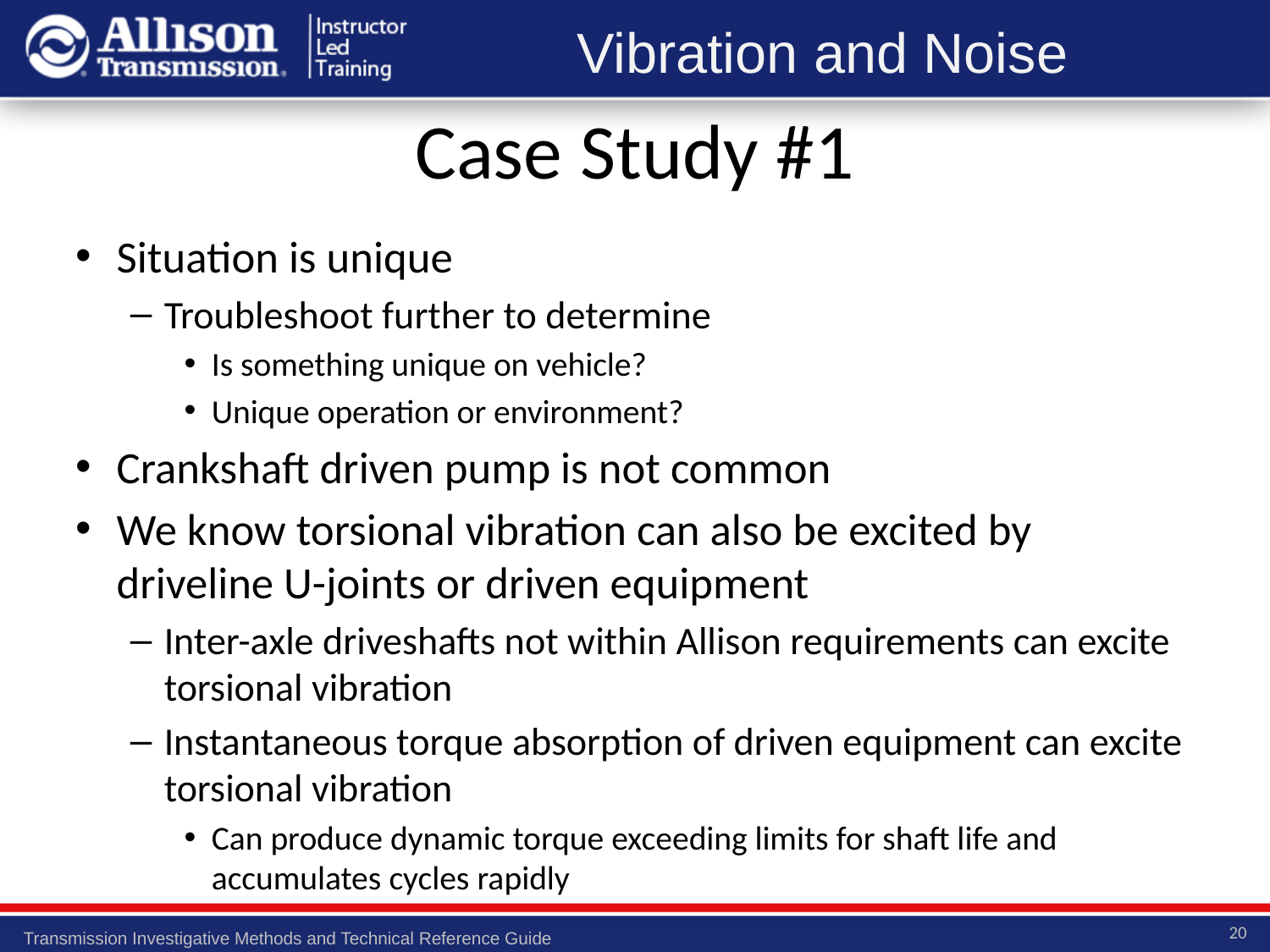

Case Study #1
Situation is unique
Troubleshoot further to determine
Is something unique on vehicle?
Unique operation or environment?
Crankshaft driven pump is not common
We know torsional vibration can also be excited by driveline U-joints or driven equipment
Inter-axle driveshafts not within Allison requirements can excite torsional vibration
Instantaneous torque absorption of driven equipment can excite torsional vibration
Can produce dynamic torque exceeding limits for shaft life and accumulates cycles rapidly
20